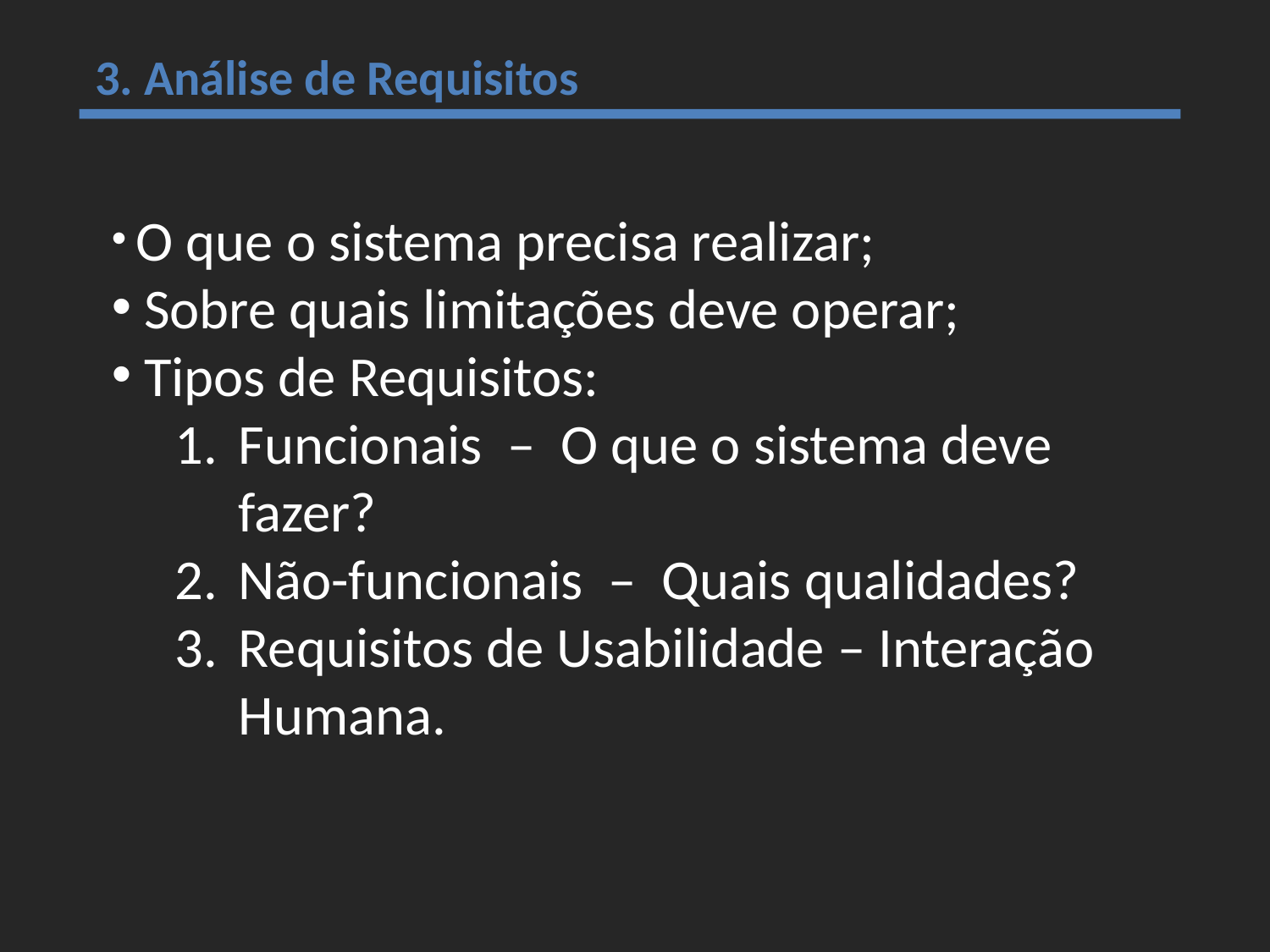

3. Análise de Requisitos

 O que o sistema precisa realizar;
 Sobre quais limitações deve operar;
 Tipos de Requisitos:
Funcionais  –  O que o sistema deve fazer?
Não-funcionais  –  Quais qualidades?
Requisitos de Usabilidade – Interação Humana.